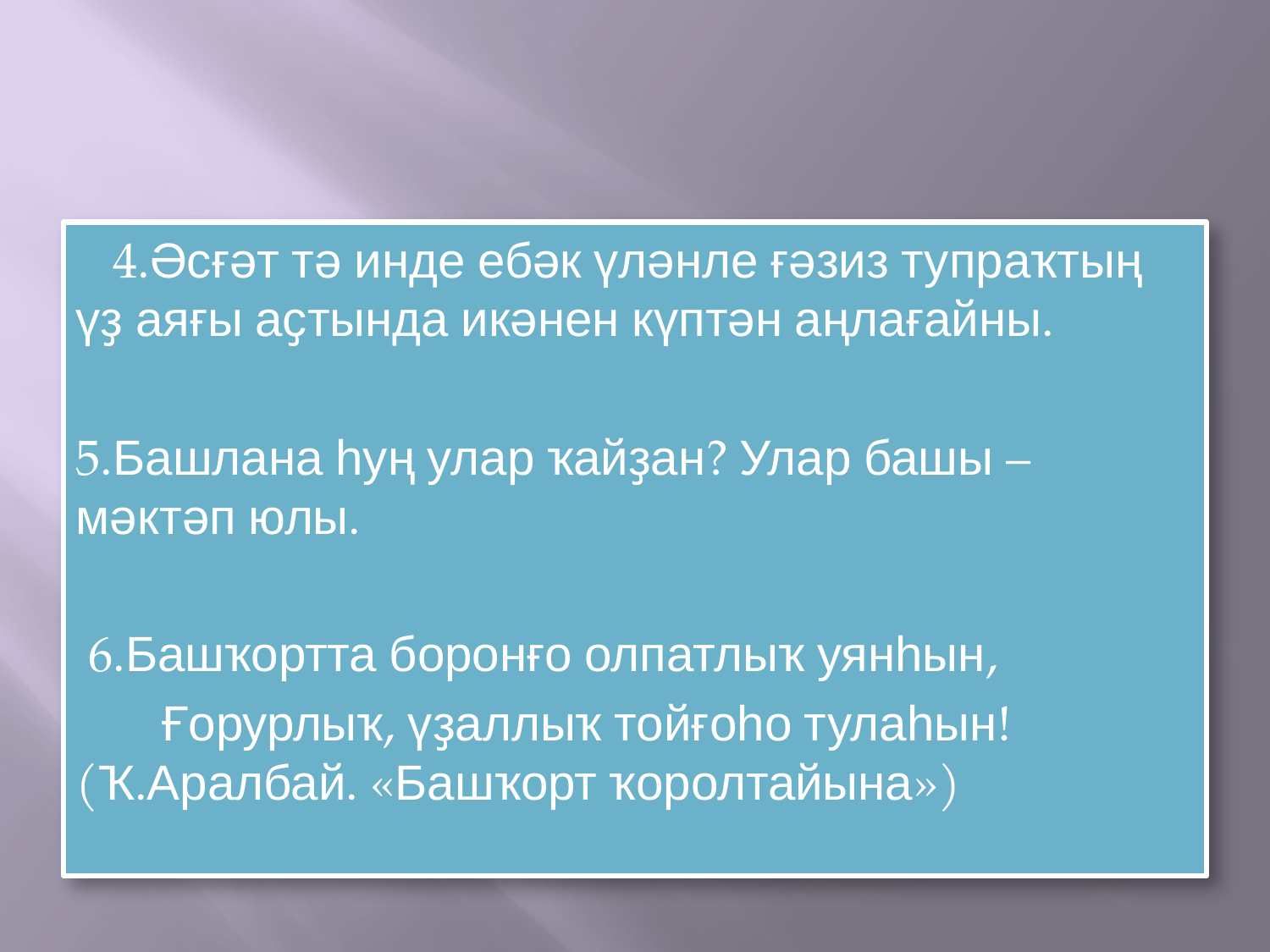

#
   4.Әсғәт тә инде ебәк үләнле ғәзиз тупраҡтың үҙ аяғы аҫтында икәнен күптән аңлағайны.

5.Башлана һуң улар ҡайҙан? Улар башы – мәктәп юлы.

 6.Башҡортта боронғо олпатлыҡ уянһын,
       Ғорурлыҡ, үҙаллыҡ тойғоһо тулаһын!        (Ҡ.Аралбай. «Башҡорт ҡоролтайына»)